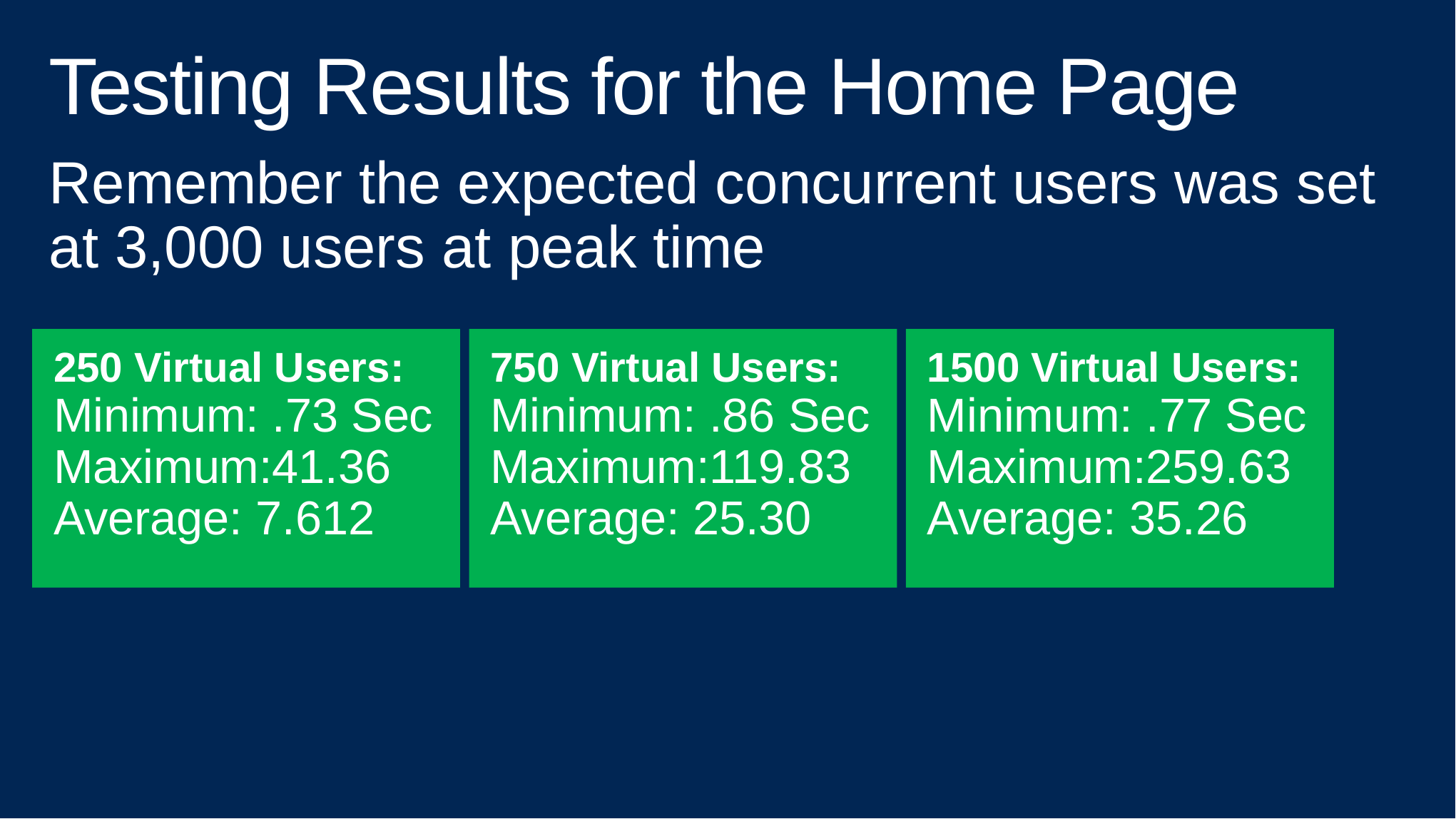

# Testing Results for the Home Page
Remember the expected concurrent users was set at 3,000 users at peak time
250 Virtual Users:
Minimum: .73 Sec
Maximum:41.36
Average: 7.612
750 Virtual Users:
Minimum: .86 Sec
Maximum:119.83
Average: 25.30
1500 Virtual Users:
Minimum: .77 Sec
Maximum:259.63
Average: 35.26